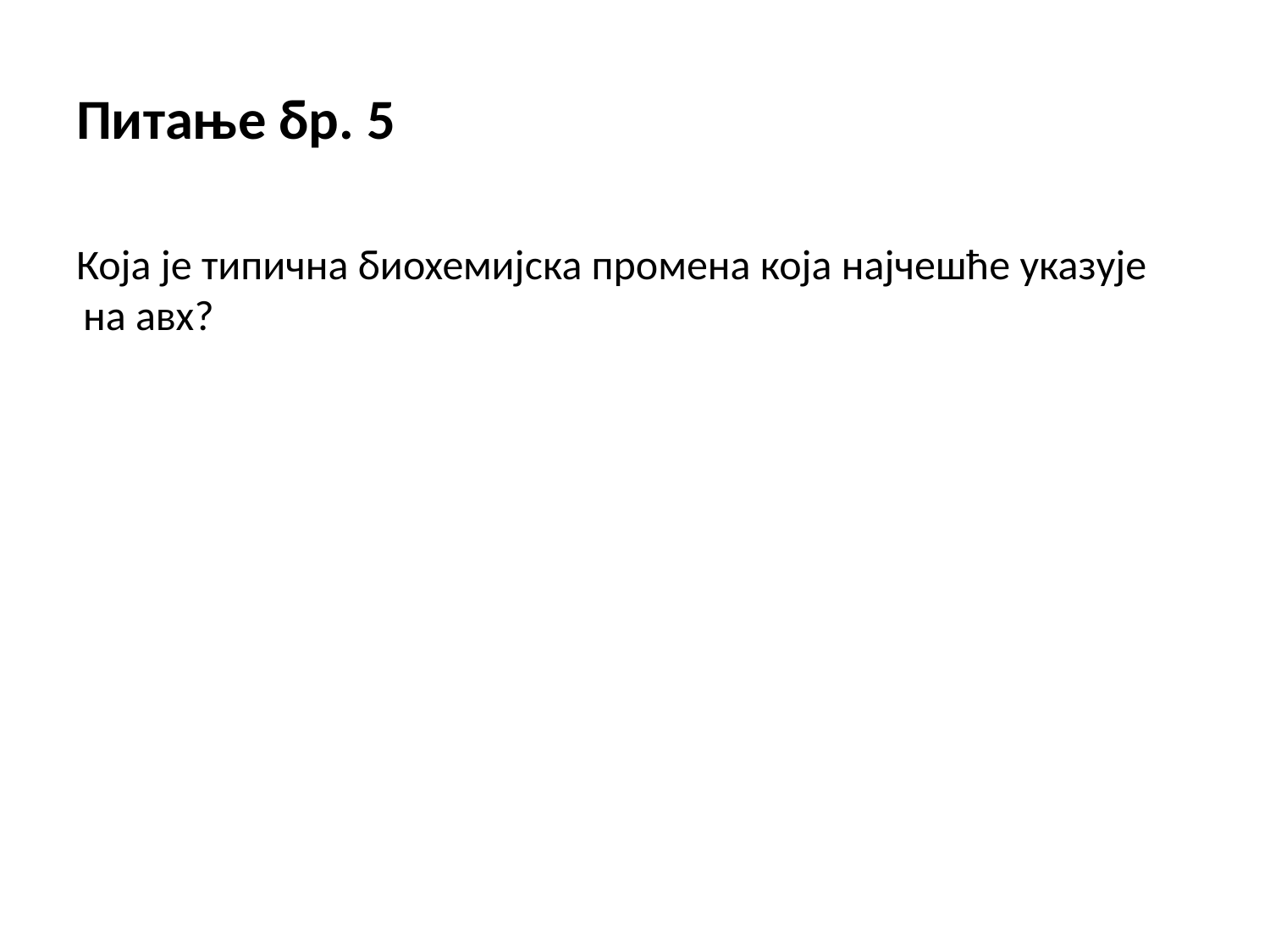

Питање бр. 5

Која је типична биохемијска промена која најчешће указује на авх?